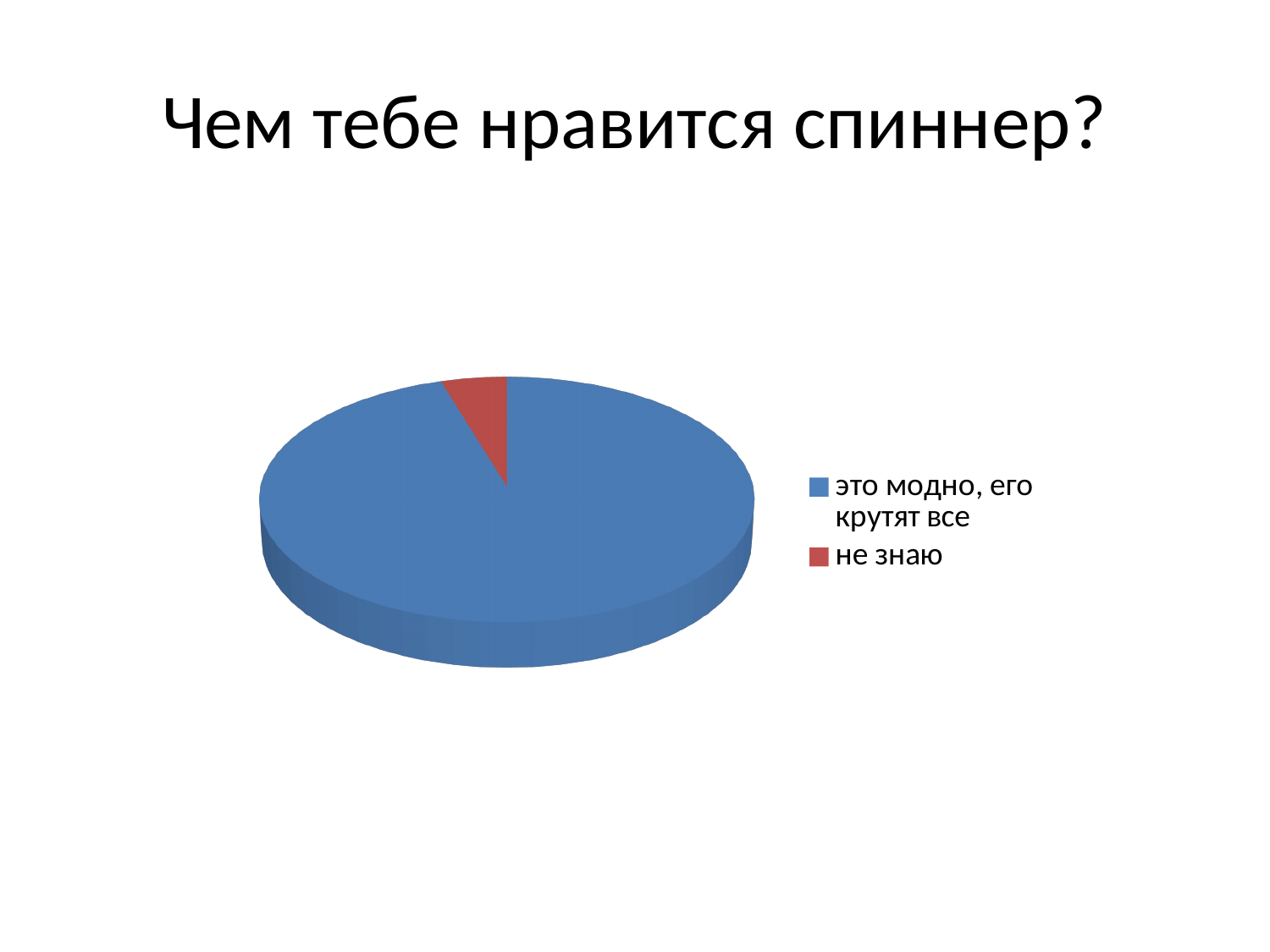

# Чем тебе нравится спиннер?

[unsupported chart]